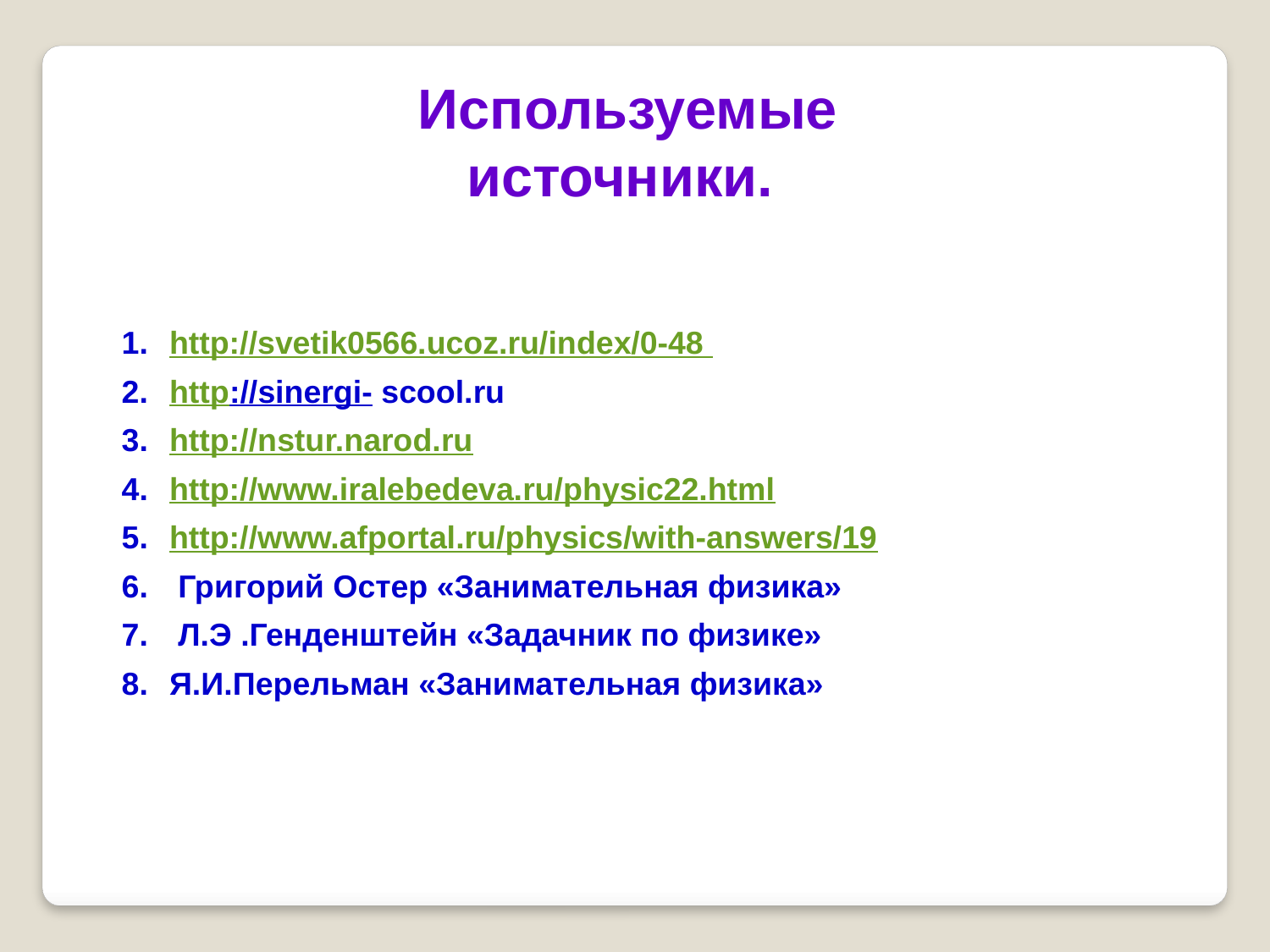

Используемые источники.

http://svetik0566.ucoz.ru/index/0-48
http://sinergi- scool.ru
http://nstur.narod.ru
http://www.iralebedeva.ru/physic22.html
http://www.afportal.ru/physics/with-answers/19
 Григорий Остер «Занимательная физика»
 Л.Э .Генденштейн «Задачник по физике»
Я.И.Перельман «Занимательная физика»